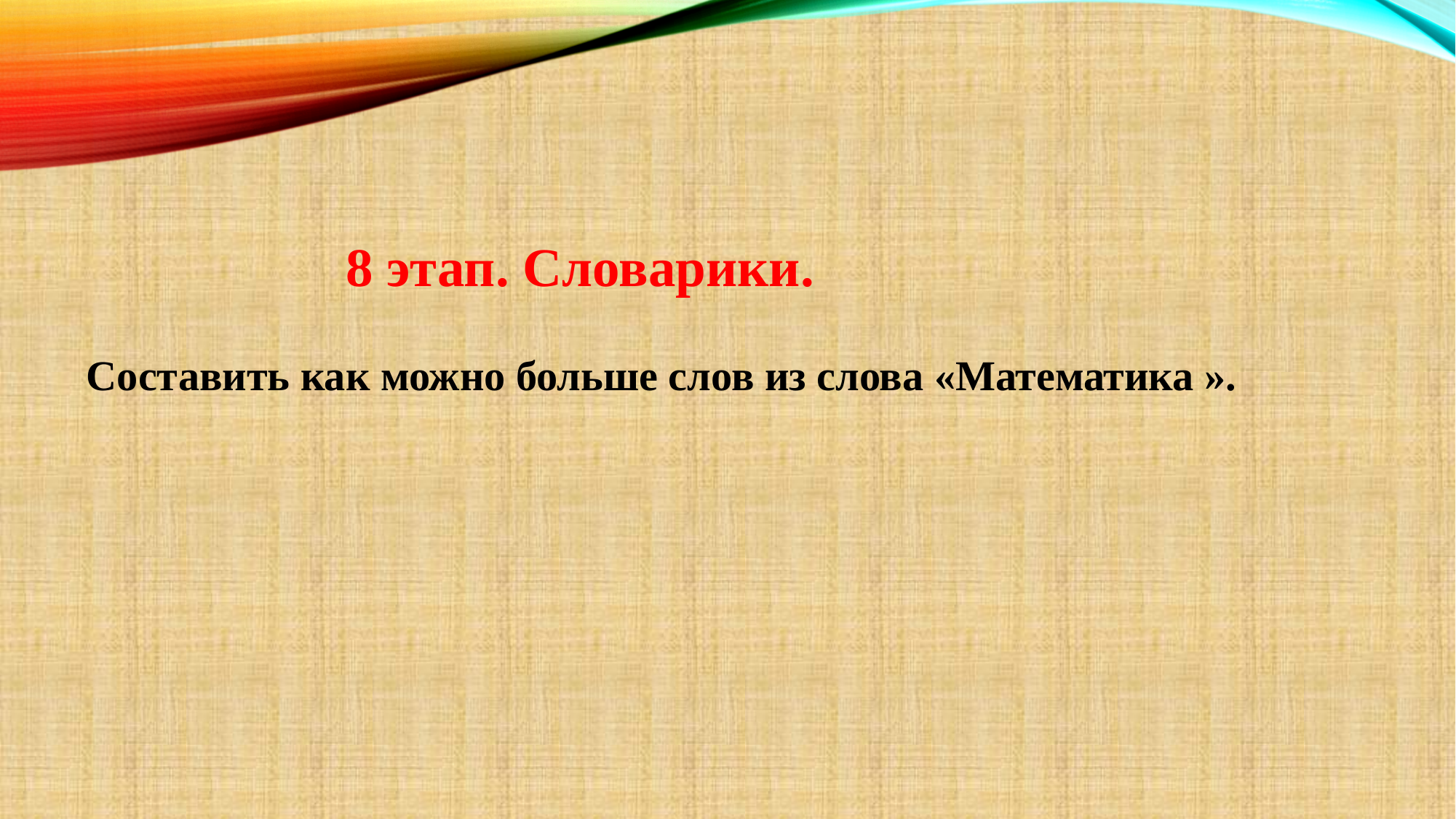

8 этап. Словарики.

Составить как можно больше слов из слова «Математика ».